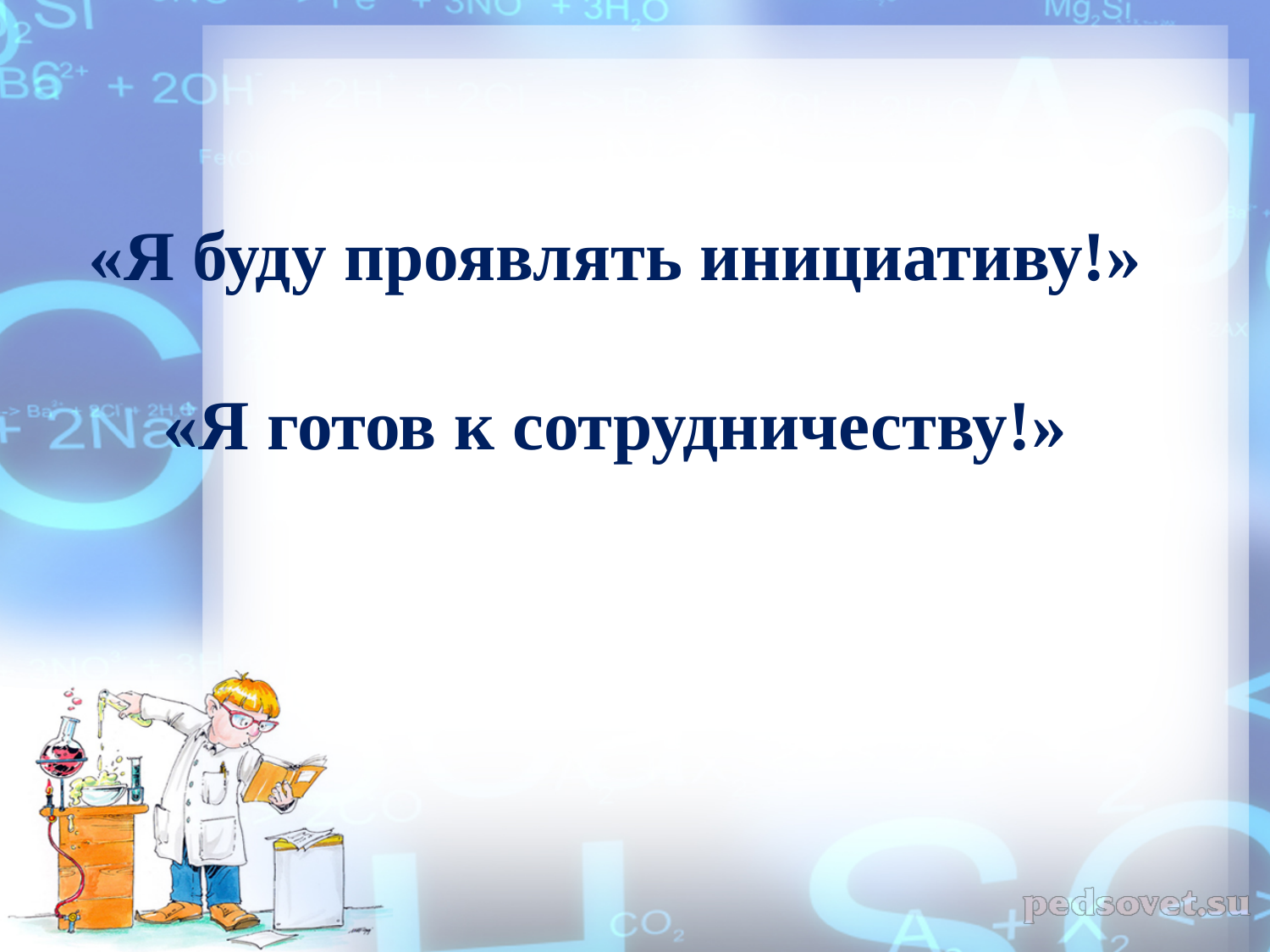

# «Я буду проявлять инициативу!» «Я готов к сотрудничеству!»